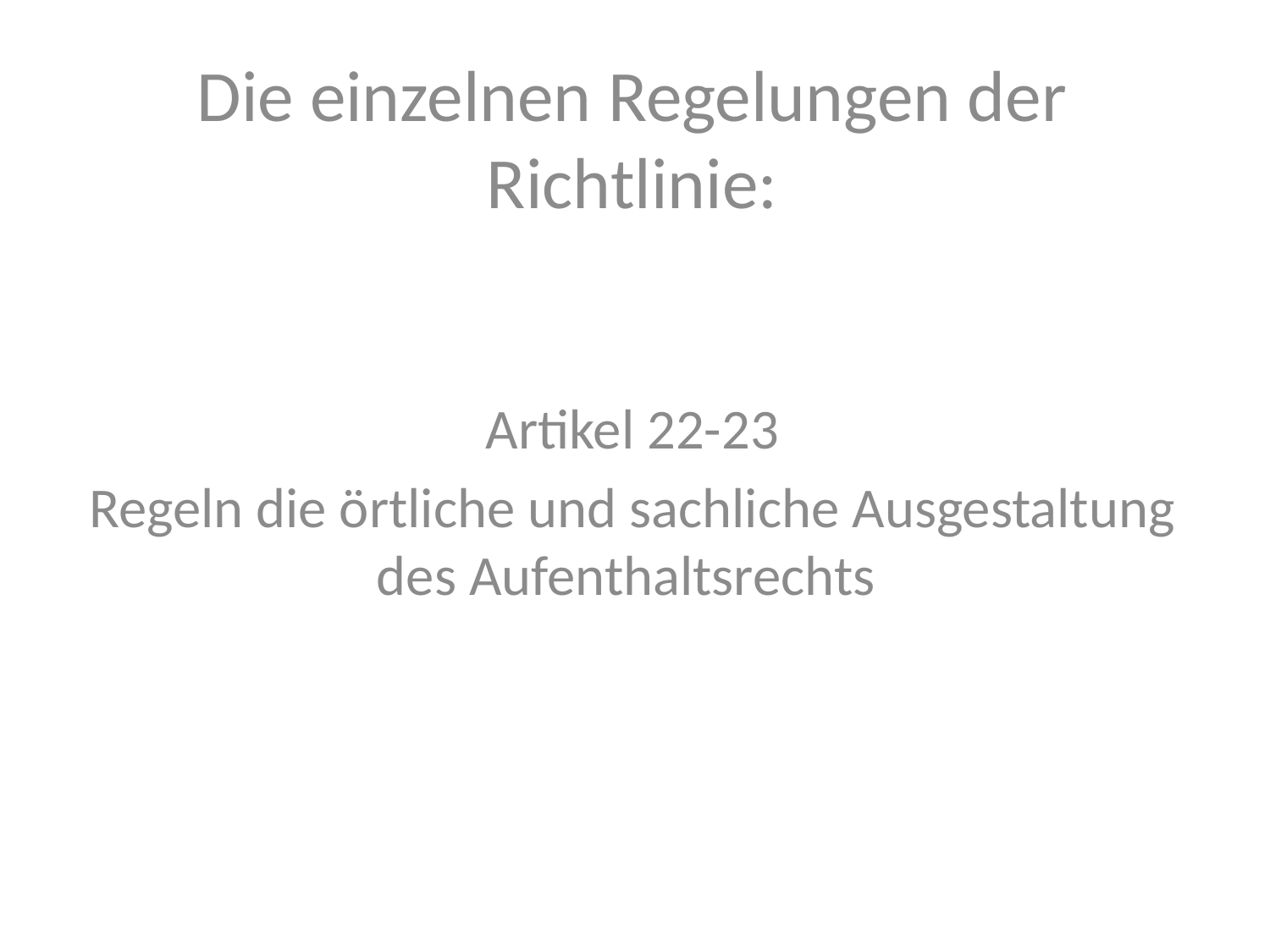

Die einzelnen Regelungen der Richtlinie:

Artikel 22-23
Regeln die örtliche und sachliche Ausgestaltung des Aufenthaltsrechts